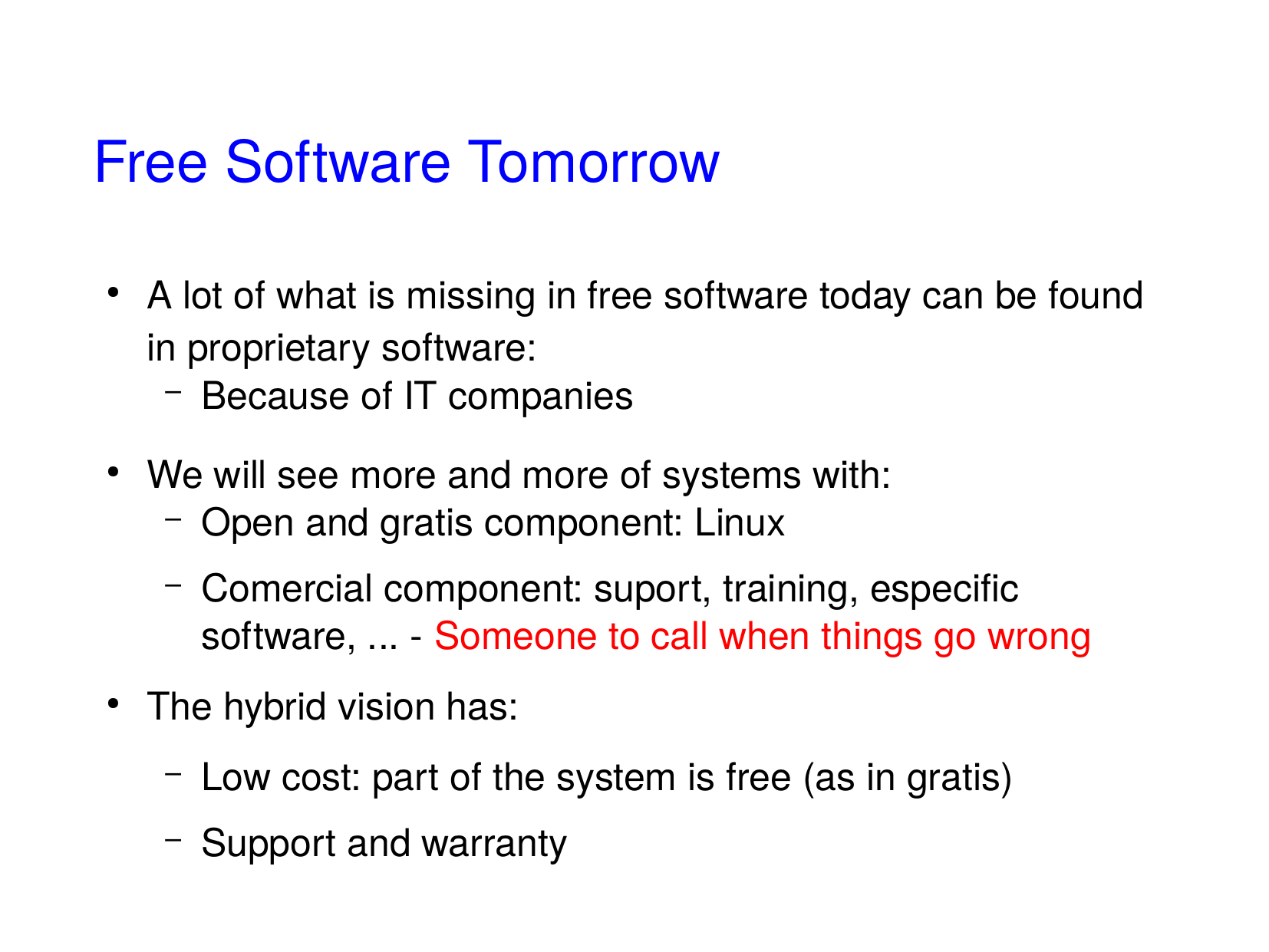

# Free Software Tomorrow
A lot of what is missing in free software today can be found in proprietary software:
Because of IT companies
We will see more and more of systems with:
Open and gratis component: Linux
Comercial component: suport, training, especific software, ... - Someone to call when things go wrong
The hybrid vision has:
Low cost: part of the system is free (as in gratis)
Support and warranty